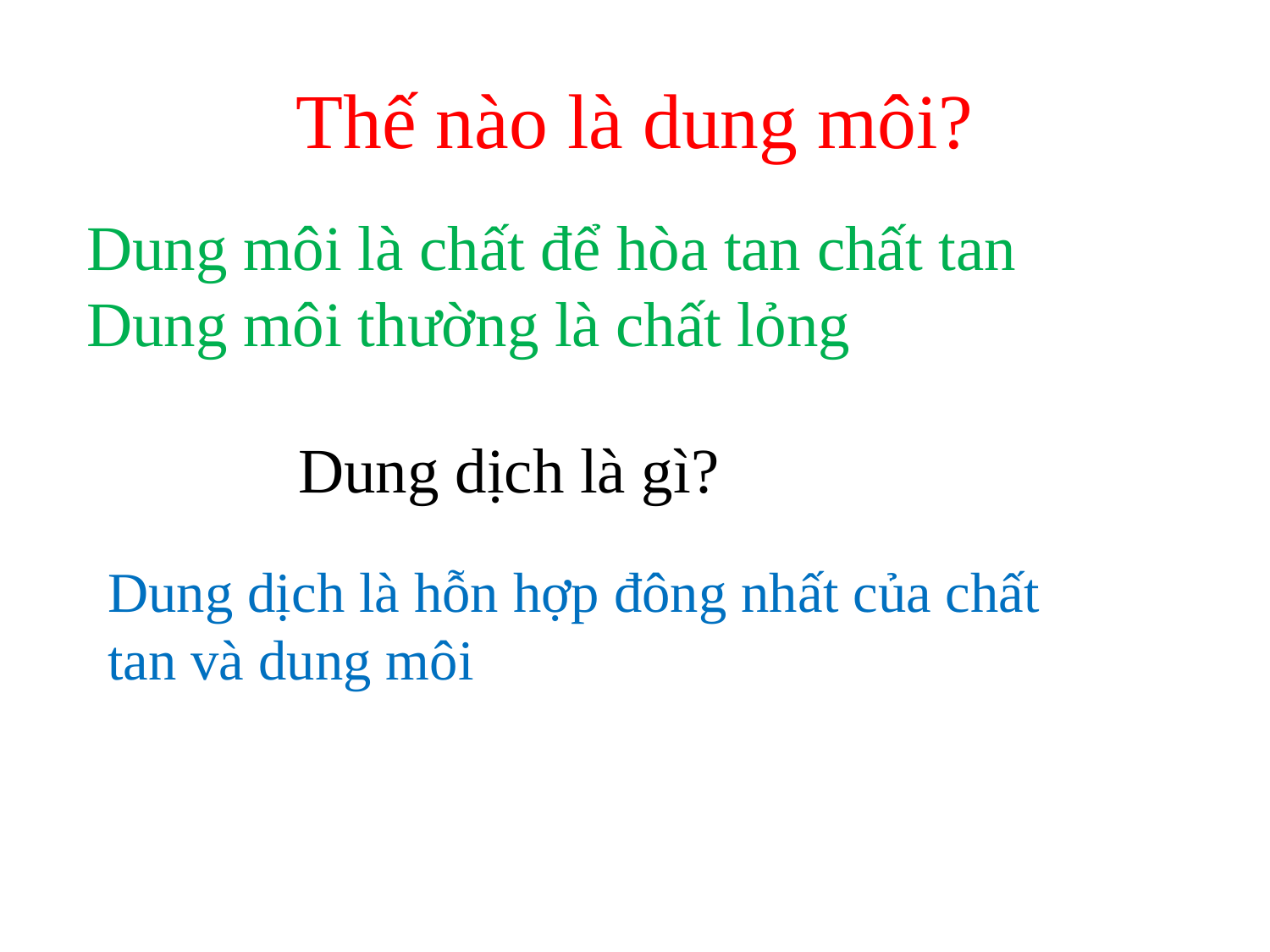

# Thế nào là dung môi?
Dung môi là chất để hòa tan chất tan
Dung môi thường là chất lỏng
Dung dịch là gì?
Dung dịch là hỗn hợp đông nhất của chất tan và dung môi